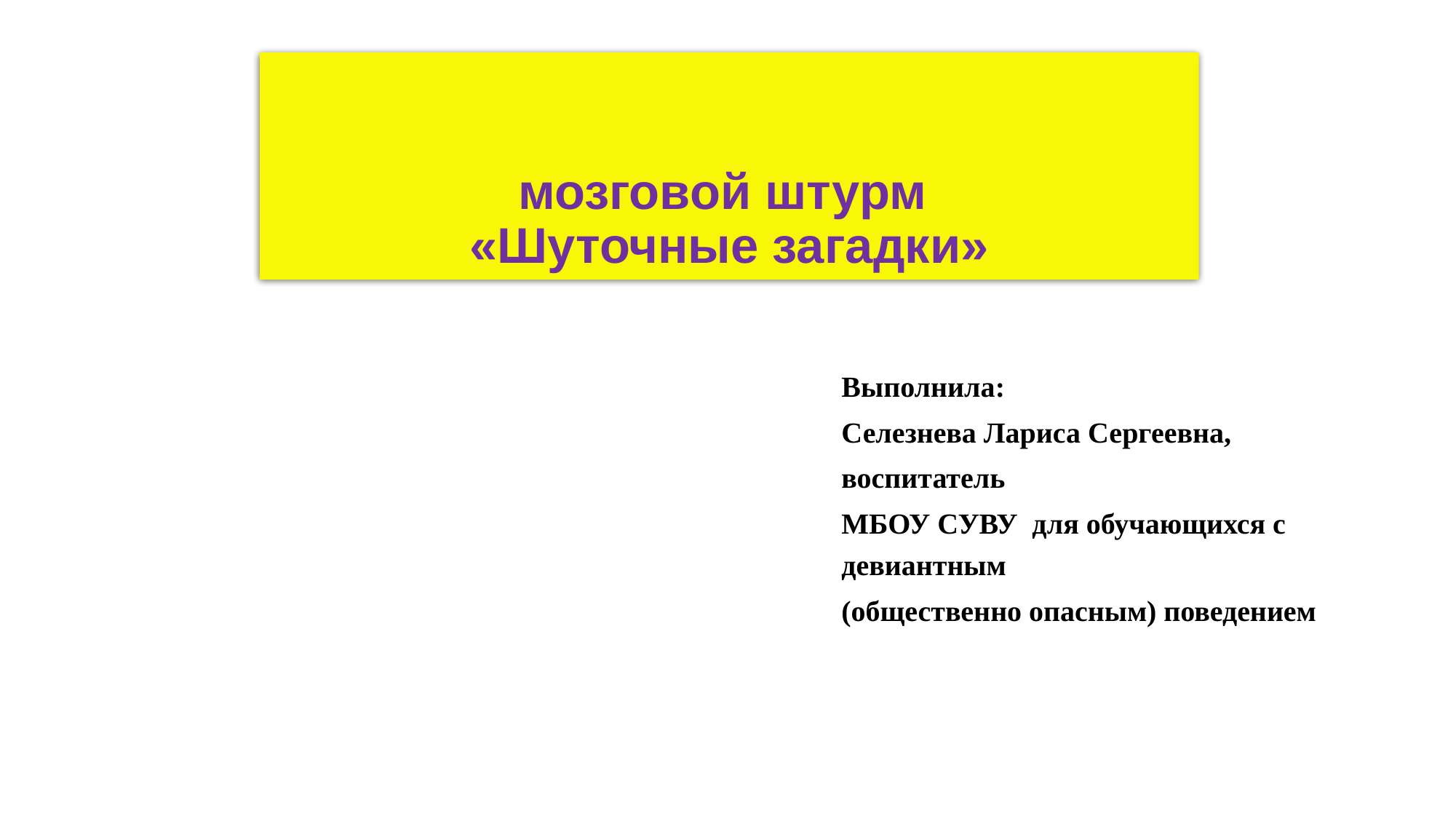

# мозговой штурм «Шуточные загадки»
Выполнила:
Селезнева Лариса Сергеевна,
воспитатель
МБОУ СУВУ  для обучающихся с девиантным
(общественно опасным) поведением